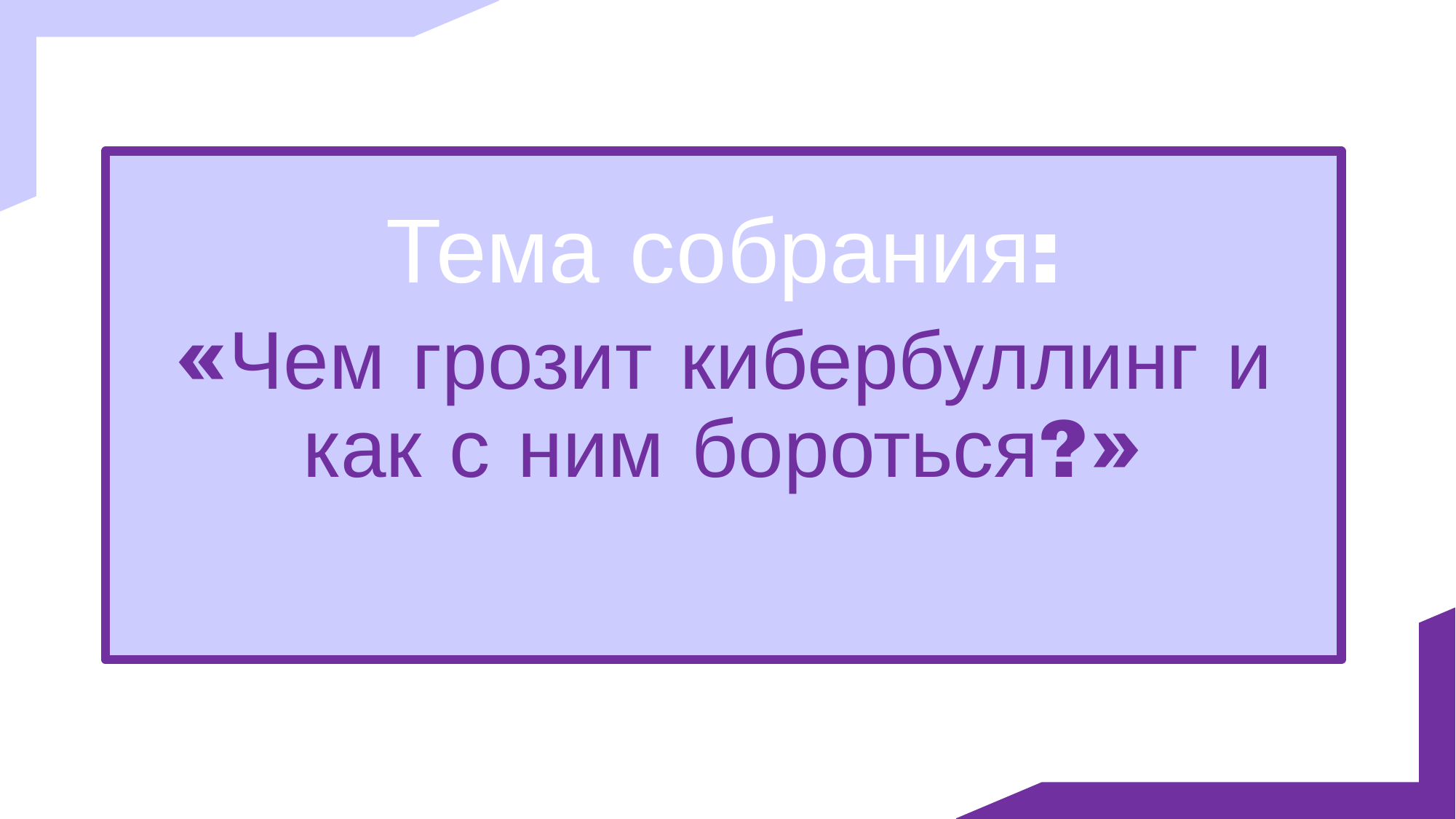

Тема собрания:
«Чем грозит кибербуллинг и как с ним бороться?»